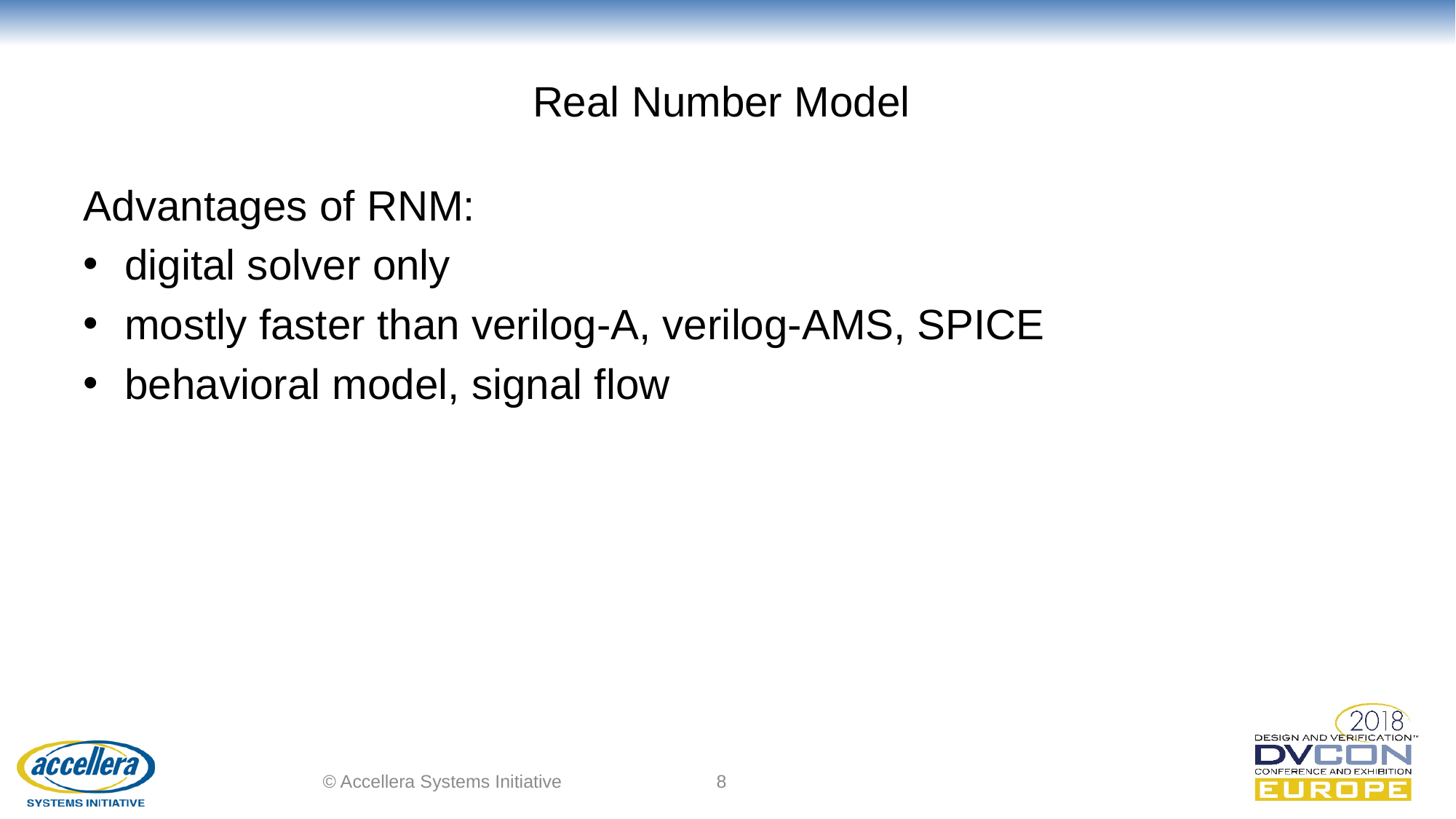

# Real Number Model
Advantages of RNM:
digital solver only
mostly faster than verilog-A, verilog-AMS, SPICE
behavioral model, signal flow
© Accellera Systems Initiative
8